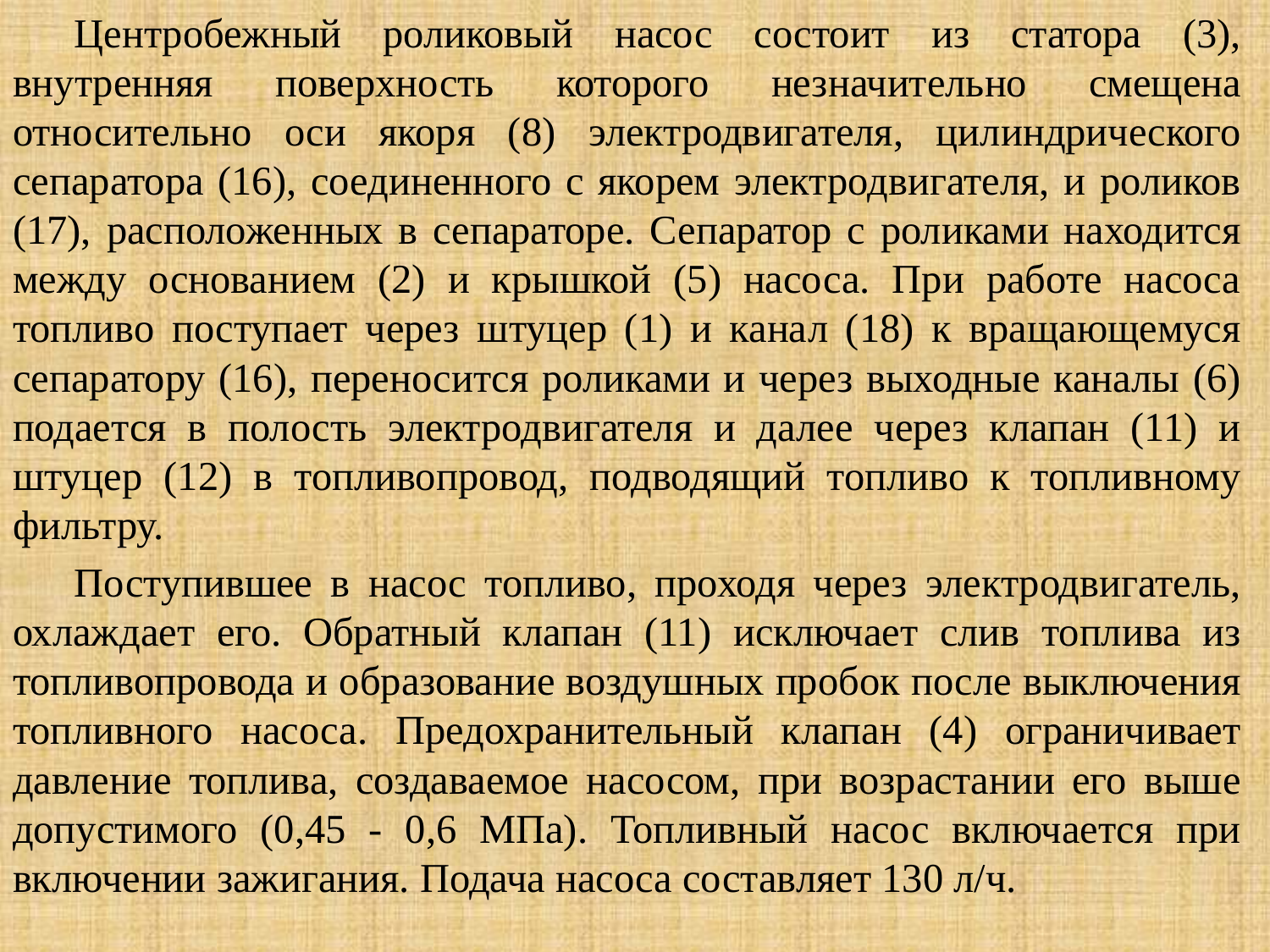

Центробежный роликовый насос состоит из статора (3), внутренняя поверхность которого незначительно смещена относительно оси якоря (8) электродвигателя, цилиндрического сепаратора (16), соединенного с якорем электродвигателя, и роликов (17), расположенных в сепараторе. Сепаратор с роликами находится между основанием (2) и крышкой (5) насоса. При работе насоса топливо поступает через штуцер (1) и канал (18) к вращающемуся сепаратору (16), переносится роликами и через выходные каналы (6) подается в полость электродвигателя и далее через клапан (11) и штуцер (12) в топливопровод, подводящий топливо к топливному фильтру.
Поступившее в насос топливо, проходя через электродвигатель, охлаждает его. Обратный клапан (11) исключает слив топлива из топливопровода и образование воздушных пробок после выключения топливного насоса. Предохранительный клапан (4) ограничивает давление топлива, создаваемое насосом, при возрастании его выше допустимого (0,45 - 0,6 МПа). Топливный насос включается при включении зажигания. Подача насоса составляет 130 л/ч.